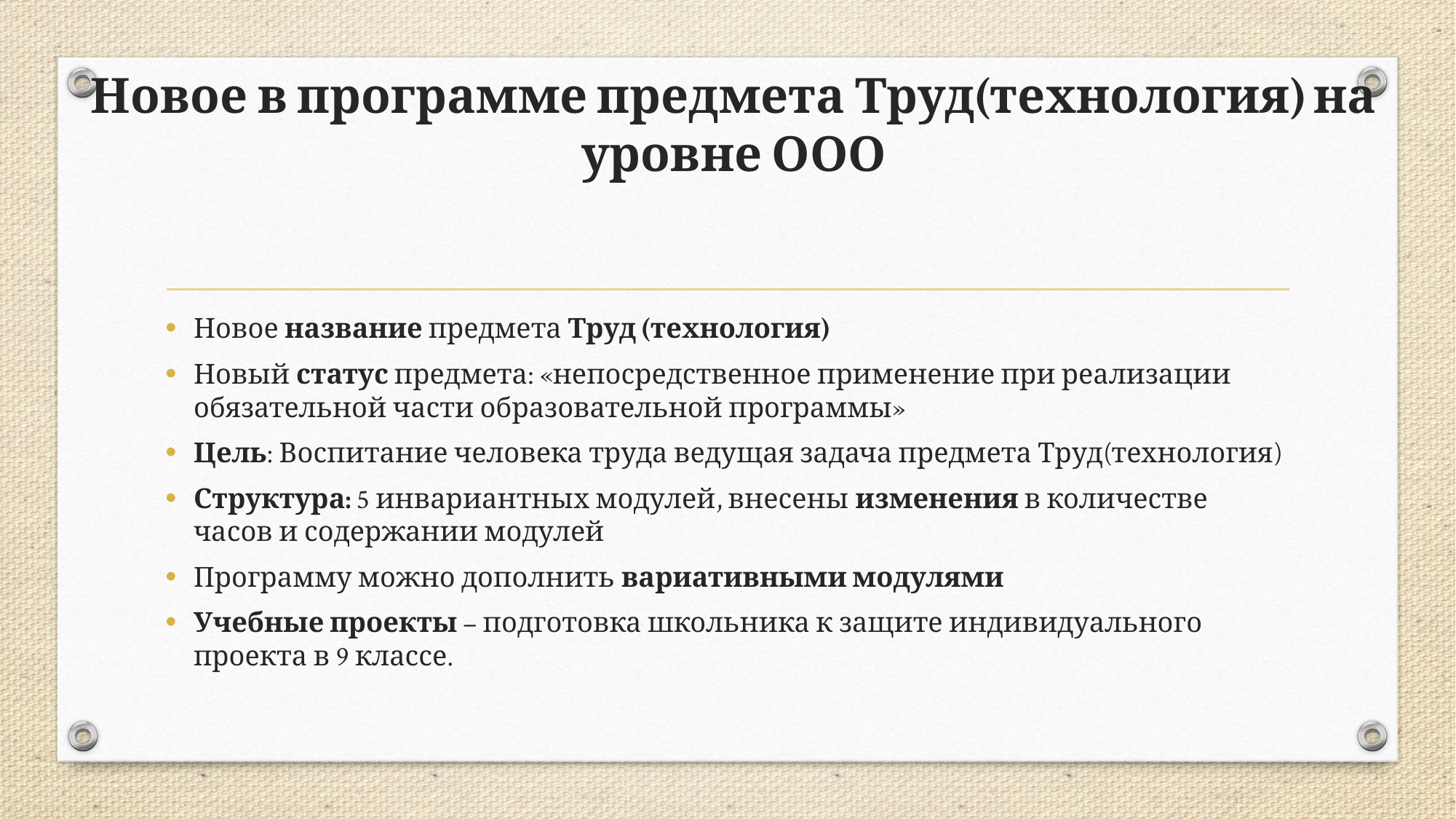

# Новое в программе предмета Труд(технология) на уровне ООО
Новое название предмета Труд (технология)
Новый статус предмета: «непосредственное применение при реализации обязательной части образовательной программы»
Цель: Воспитание человека труда ведущая задача предмета Труд(технология)
Структура: 5 инвариантных модулей, внесены изменения в количестве часов и содержании модулей
Программу можно дополнить вариативными модулями
Учебные проекты – подготовка школьника к защите индивидуального проекта в 9 классе.